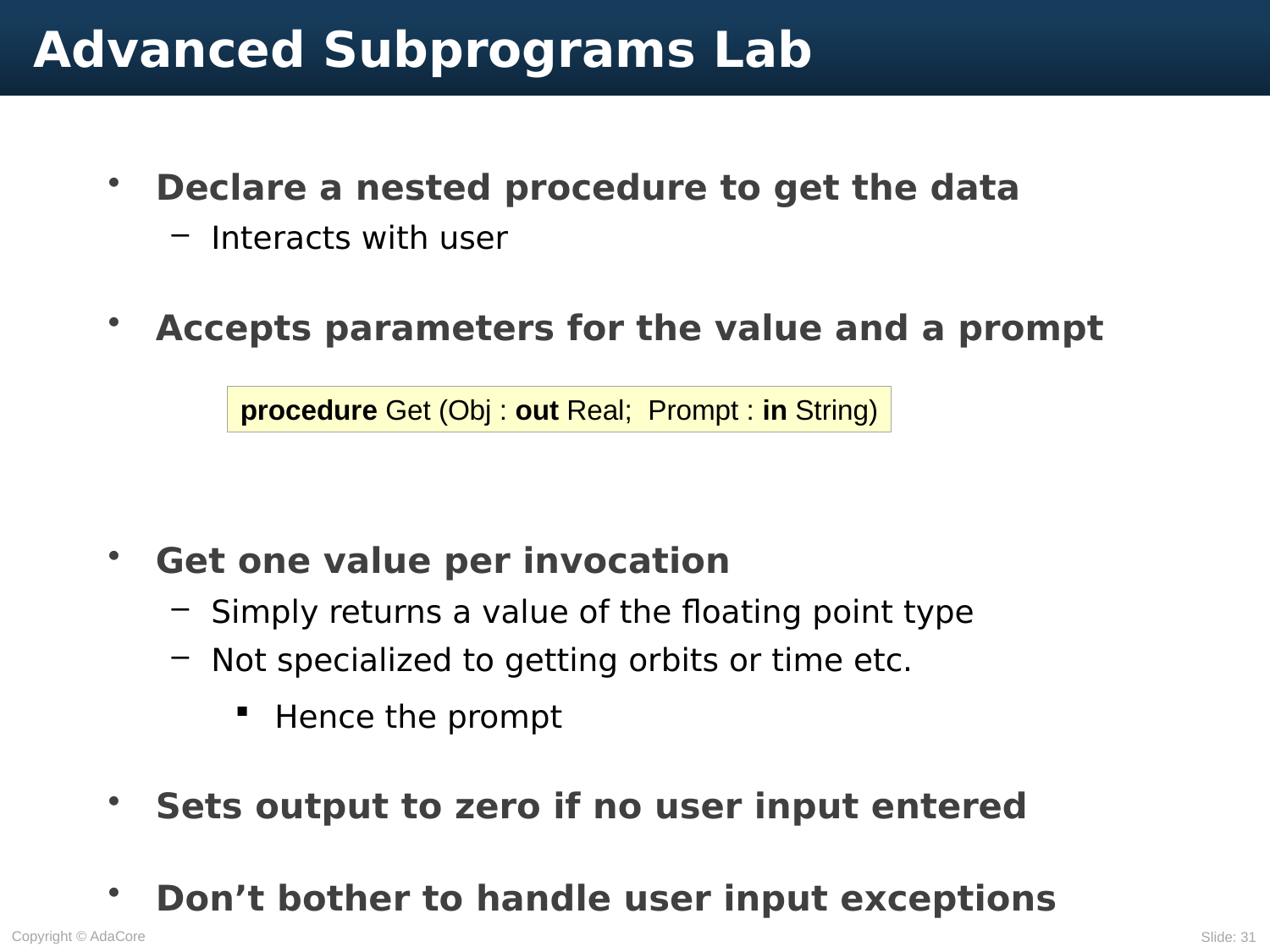

# Advanced Subprograms Lab
Declare a nested procedure to get the data
Interacts with user
Accepts parameters for the value and a prompt

Get one value per invocation
Simply returns a value of the floating point type
Not specialized to getting orbits or time etc.
Hence the prompt
Sets output to zero if no user input entered
Don’t bother to handle user input exceptions
procedure Get (Obj : out Real;  Prompt : in String)